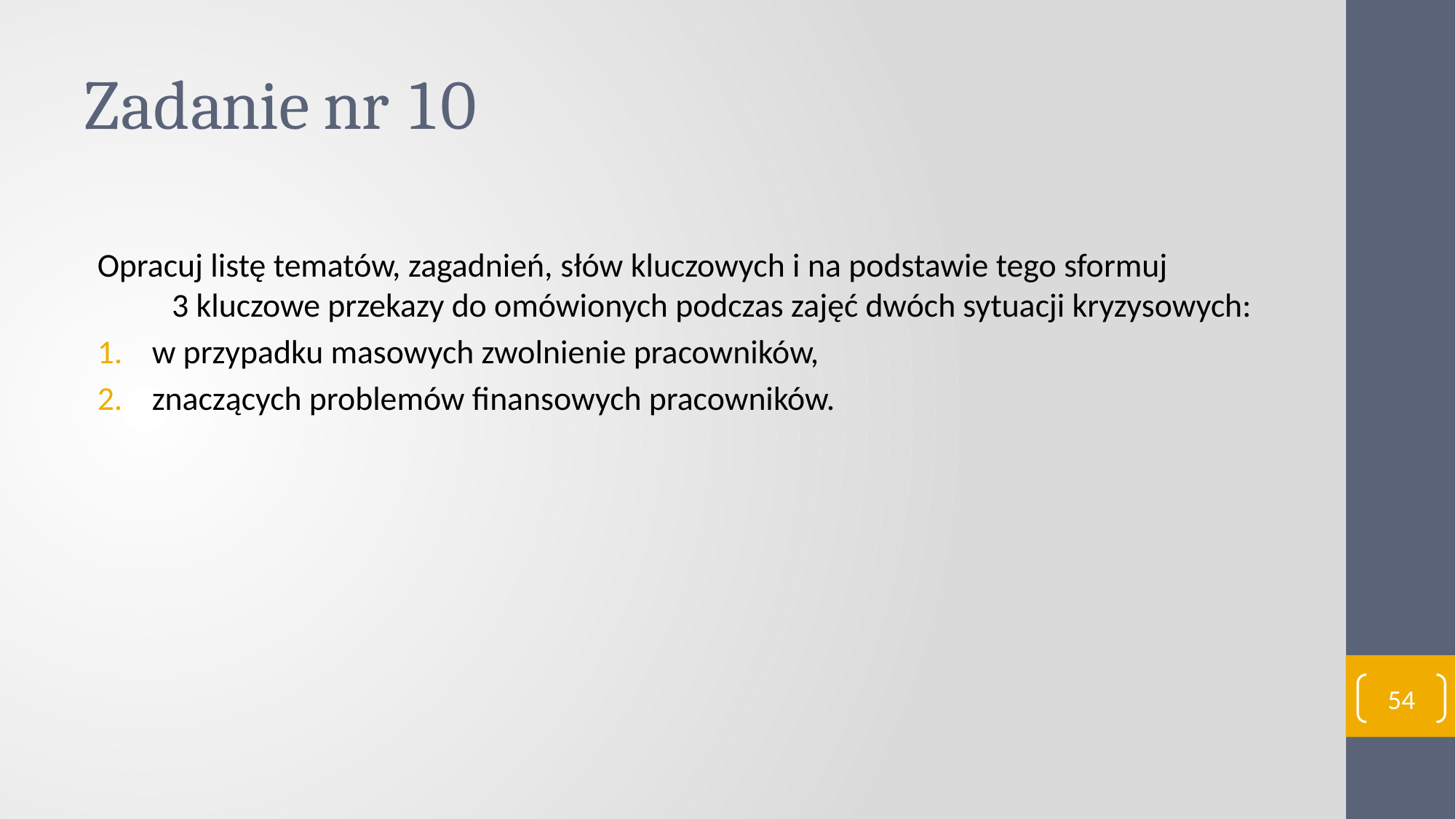

# Zadanie nr 10

Opracuj listę tematów, zagadnień, słów kluczowych i na podstawie tego sformuj                         3 kluczowe przekazy do omówionych podczas zajęć dwóch sytuacji kryzysowych:
w przypadku masowych zwolnienie pracowników,
znaczących problemów finansowych pracowników.
54